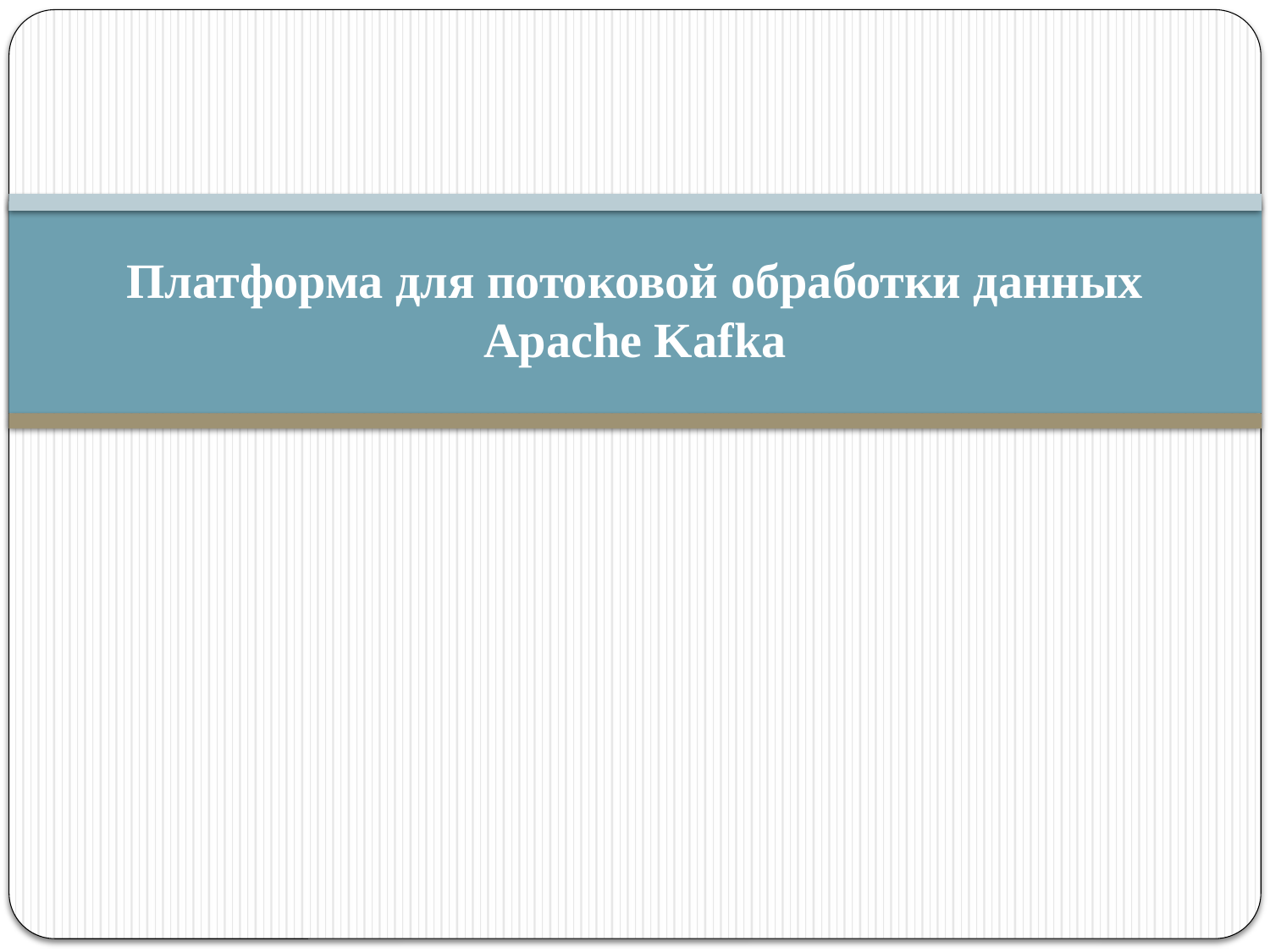

# Платформа для потоковой обработки данных Apache Kafka